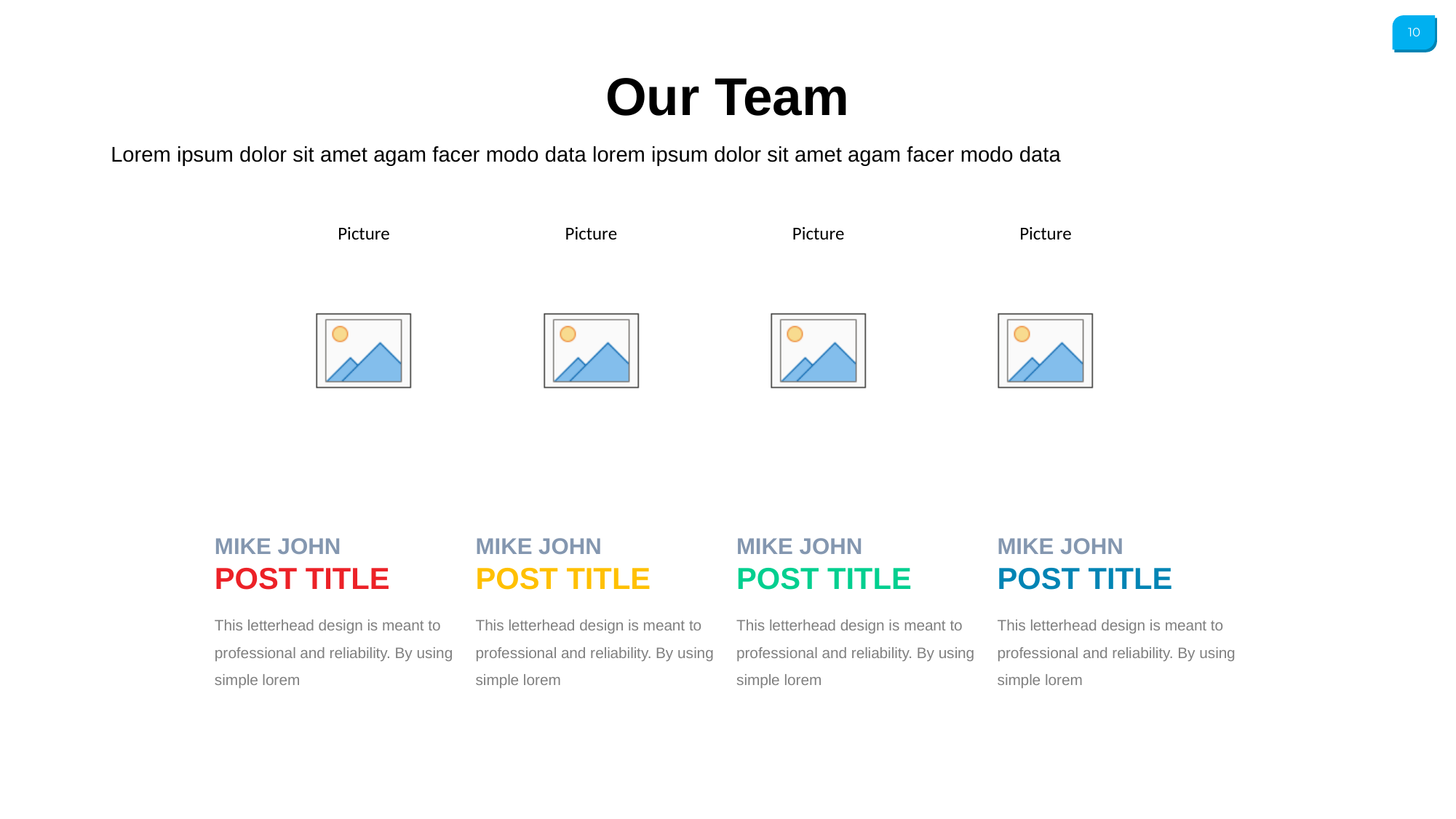

Our Team
Lorem ipsum dolor sit amet agam facer modo data lorem ipsum dolor sit amet agam facer modo data

MIKE JOHN
POST TITLE
This letterhead design is meant to professional and reliability. By using simple lorem
MIKE JOHN
POST TITLE
This letterhead design is meant to professional and reliability. By using simple lorem
MIKE JOHN
POST TITLE
This letterhead design is meant to professional and reliability. By using simple lorem
MIKE JOHN
POST TITLE
This letterhead design is meant to professional and reliability. By using simple lorem